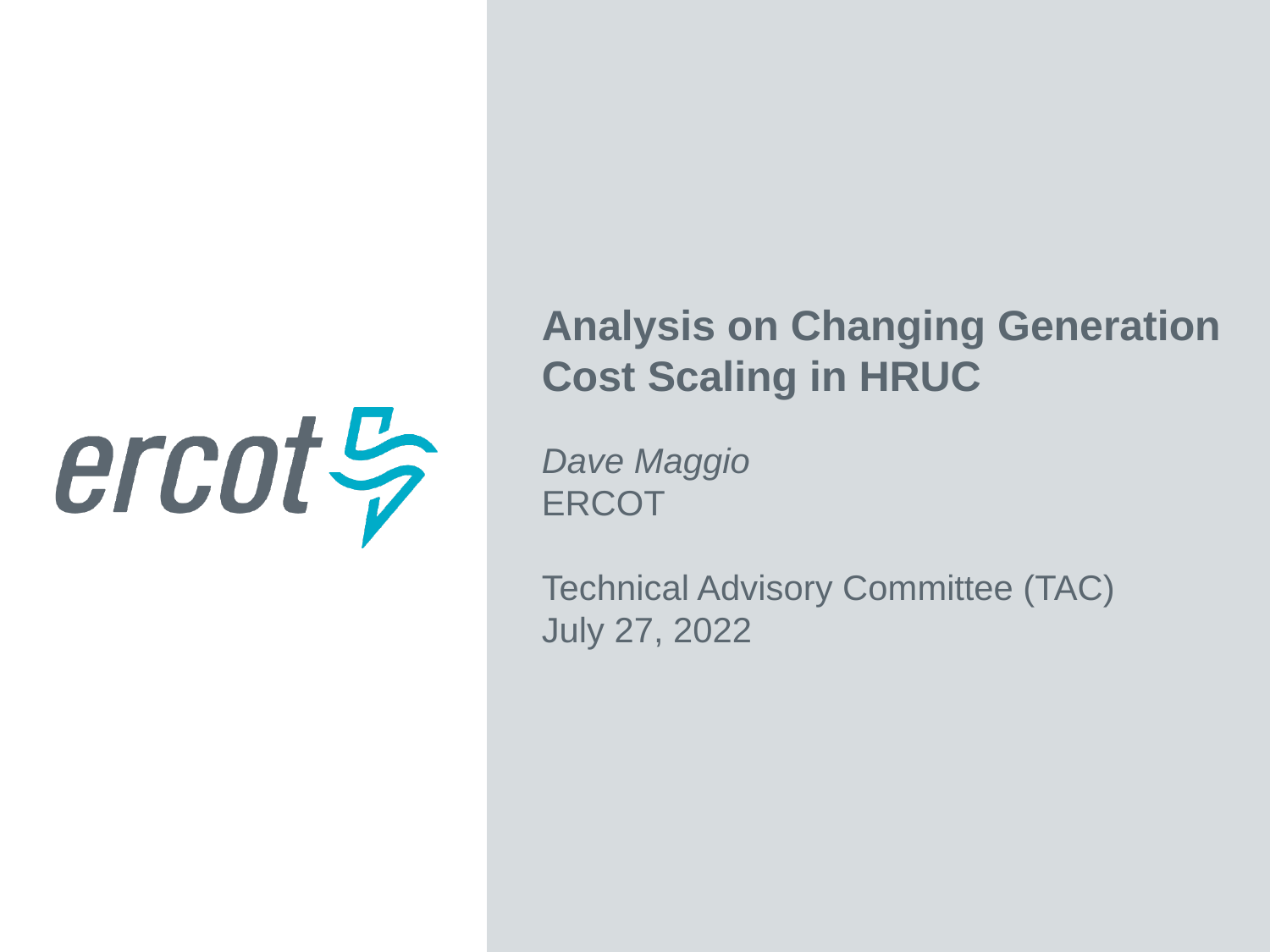

Analysis on Changing Generation Cost Scaling in HRUC

Dave Maggio
ERCOT

Technical Advisory Committee (TAC)
July 27, 2022